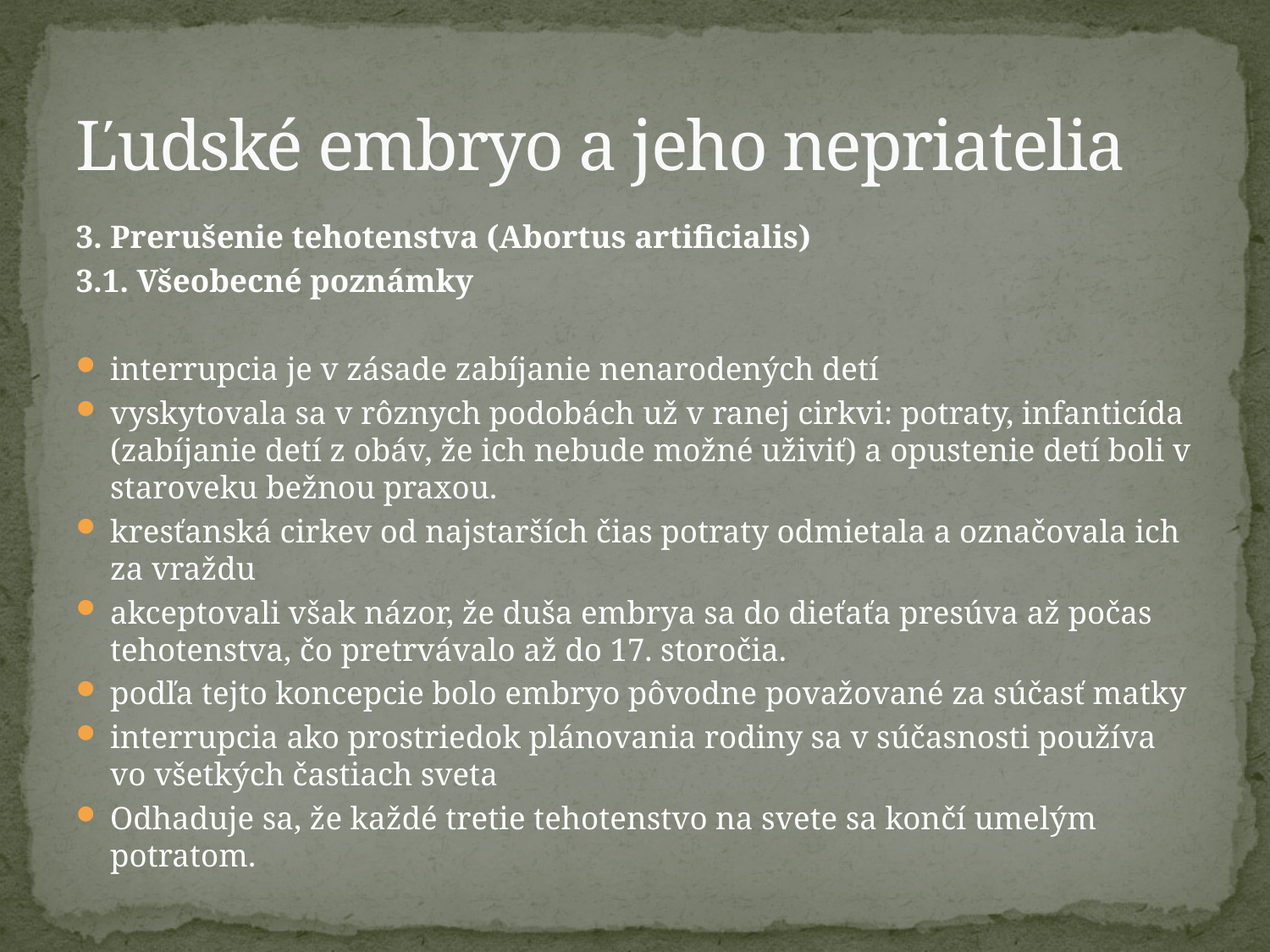

# Ľudské embryo a jeho nepriatelia
3. Prerušenie tehotenstva (Abortus artificialis)
3.1. Všeobecné poznámky

interrupcia je v zásade zabíjanie nenarodených detí
vyskytovala sa v rôznych podobách už v ranej cirkvi: potraty, infanticída (zabíjanie detí z obáv, že ich nebude možné uživiť) a opustenie detí boli v staroveku bežnou praxou.
kresťanská cirkev od najstarších čias potraty odmietala a označovala ich za vraždu
akceptovali však názor, že duša embrya sa do dieťaťa presúva až počas tehotenstva, čo pretrvávalo až do 17. storočia.
podľa tejto koncepcie bolo embryo pôvodne považované za súčasť matky
interrupcia ako prostriedok plánovania rodiny sa v súčasnosti používa vo všetkých častiach sveta
Odhaduje sa, že každé tretie tehotenstvo na svete sa končí umelým potratom.